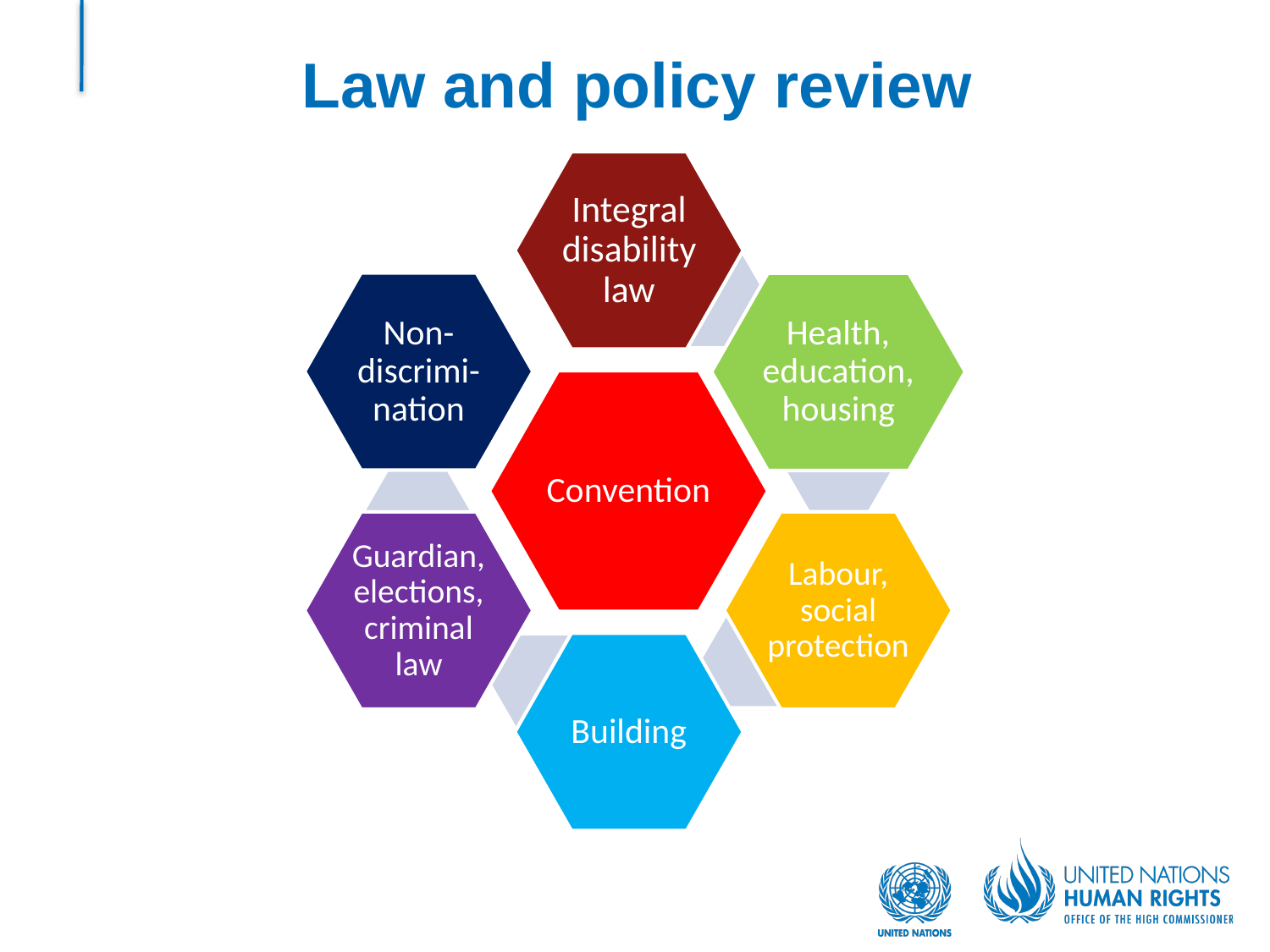

# Law and policy review
Convention
Integral disability law
Health, education, housing
Labour, social protection
Building
Guardian, elections, criminal law
Non-discrimi-nation